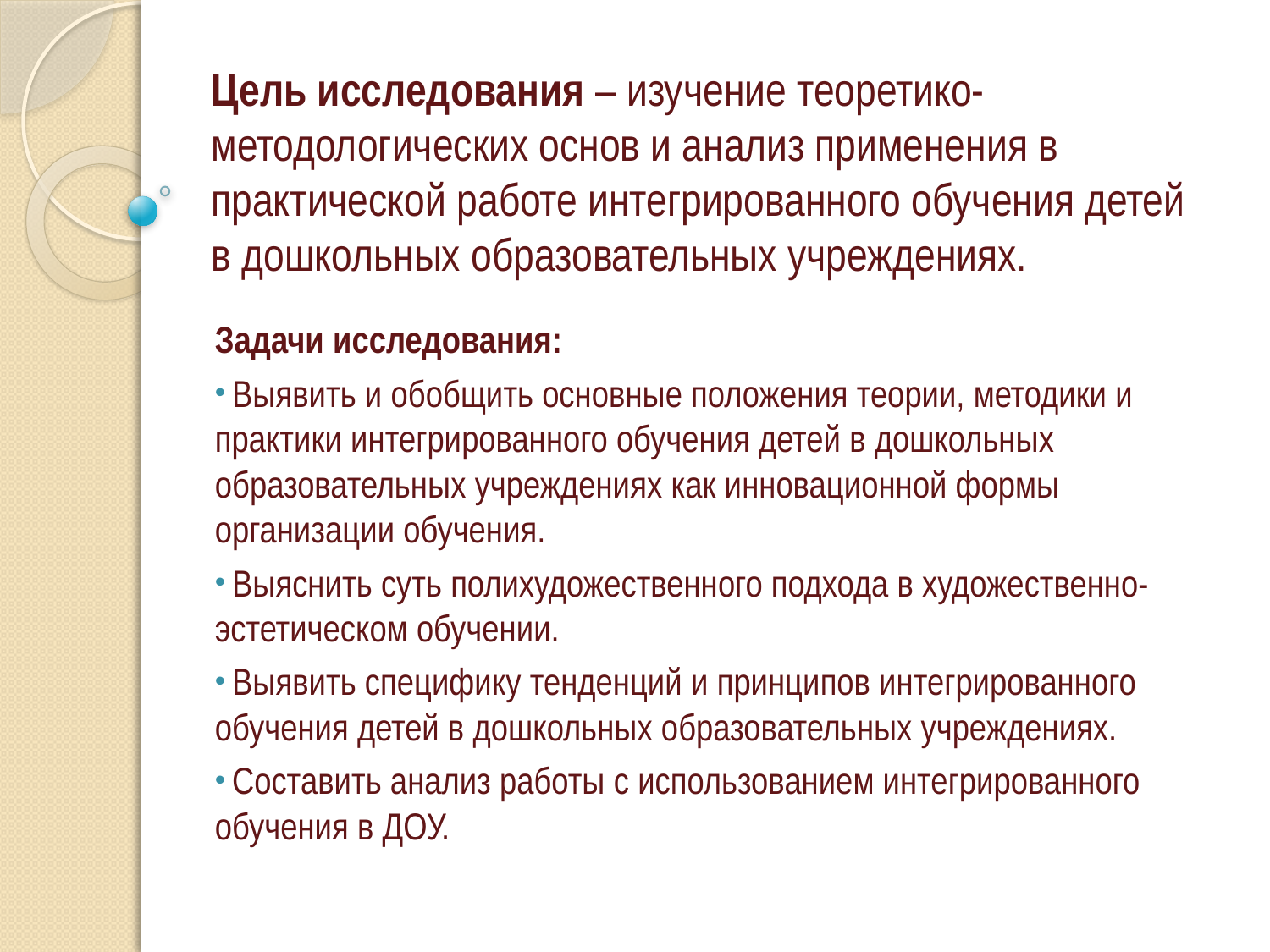

# Цель исследования – изучение теоретико-методологических основ и анализ применения в практической работе интегрированного обучения детей в дошкольных образовательных учреждениях.
Задачи исследования:
 Выявить и обобщить основные положения теории, методики и практики интегрированного обучения детей в дошкольных образовательных учреждениях как инновационной формы организации обучения.
 Выяснить суть полихудожественного подхода в художественно-эстетическом обучении.
 Выявить специфику тенденций и принципов интегрированного обучения детей в дошкольных образовательных учреждениях.
 Составить анализ работы с использованием интегрированного обучения в ДОУ.